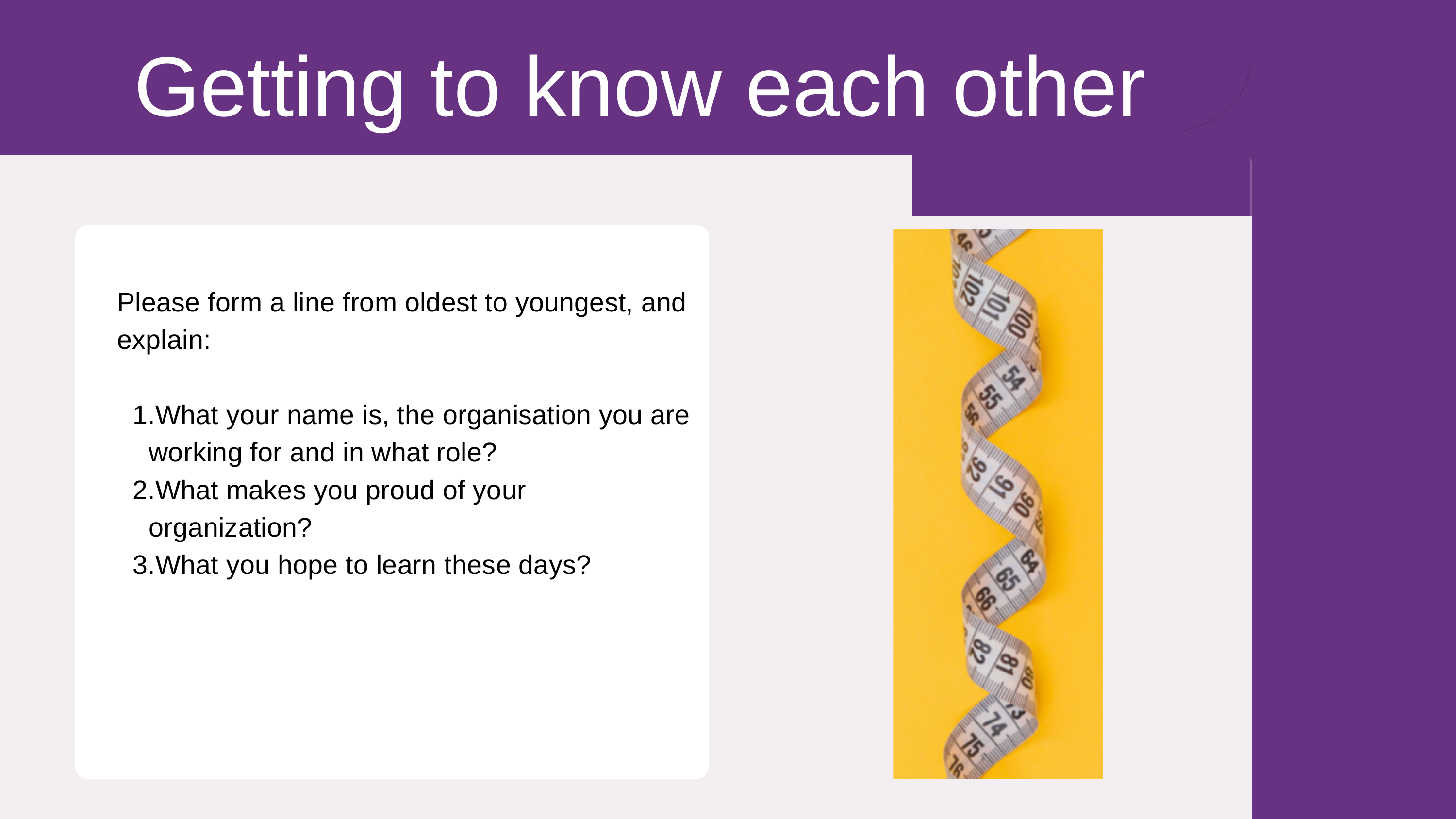

Getting to know each other

Please form a line from oldest to youngest, and explain:

What your name is, the organisation you are working for and in what role?
What makes you proud of your organization?
What you hope to learn these days?